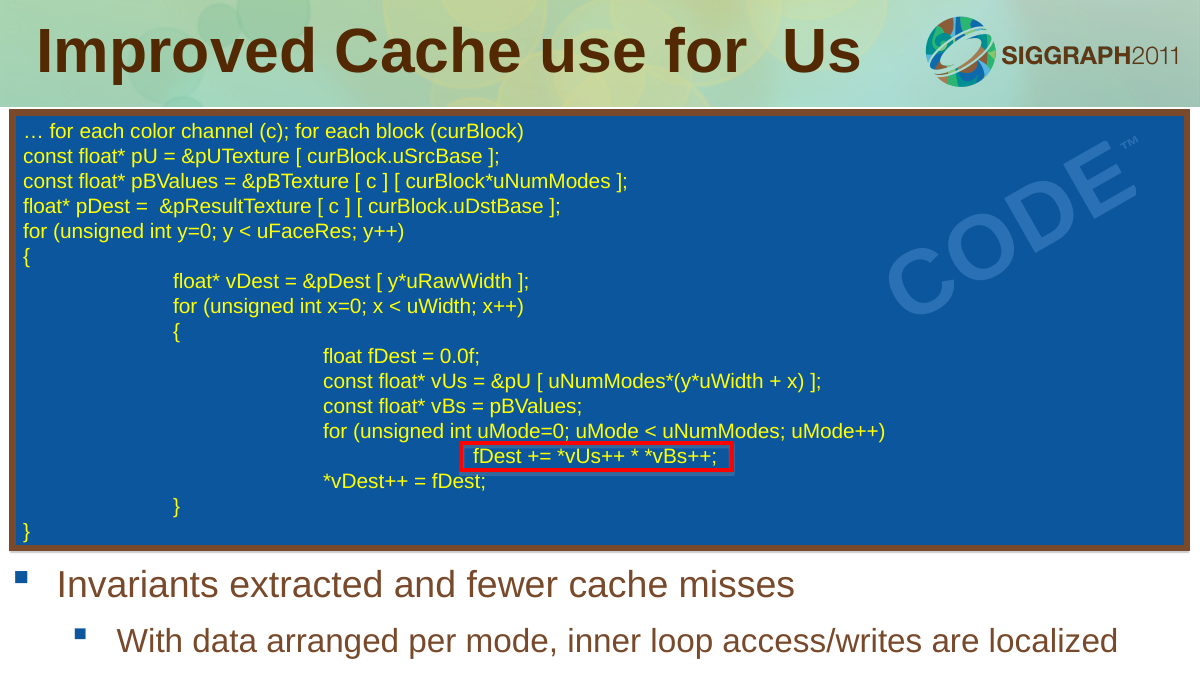

# Improved Cache use for  Us
… for each color channel (c); for each block (curBlock)
const float* pU = &pUTexture [ curBlock.uSrcBase ];
const float* pBValues = &pBTexture [ c ] [ curBlock*uNumModes ];
float* pDest =  &pResultTexture [ c ] [ curBlock.uDstBase ];
for (unsigned int y=0; y < uFaceRes; y++)
{
	float* vDest = &pDest [ y*uRawWidth ];
	for (unsigned int x=0; x < uWidth; x++)
	{
		float fDest = 0.0f;
		const float* vUs = &pU [ uNumModes*(y*uWidth + x) ];
		const float* vBs = pBValues;
		for (unsigned int uMode=0; uMode < uNumModes; uMode++)
			fDest += *vUs++ * *vBs++;
		*vDest++ = fDest;
	}
}
CODE™
Poor memory access/write ordering of an early version

Invariants extracted and fewer cache misses
With data arranged per mode, inner loop access/writes are localized